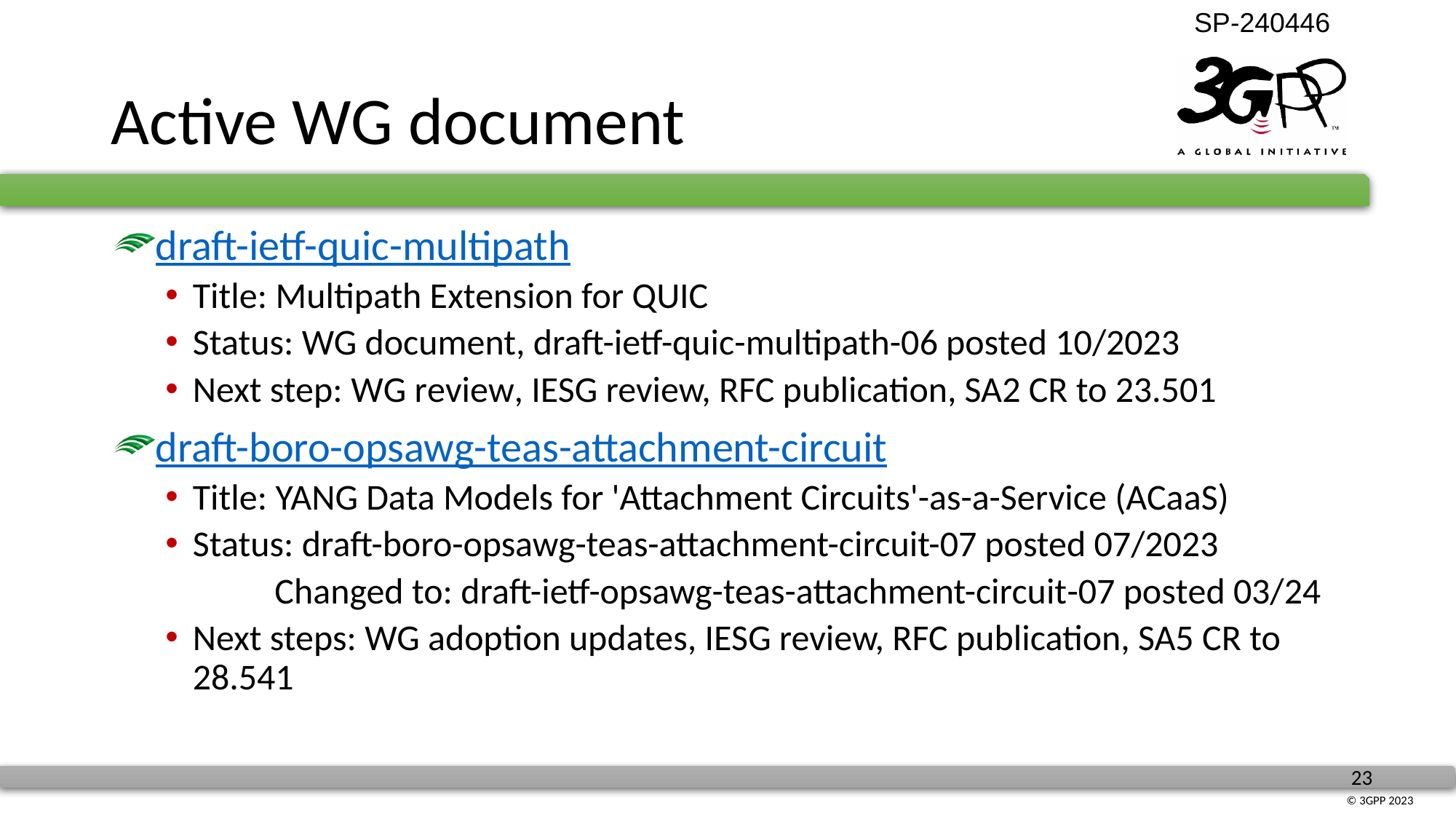

# Active WG document
draft-ietf-quic-multipath
Title: Multipath Extension for QUIC
Status: WG document, draft-ietf-quic-multipath-06 posted 10/2023
Next step: WG review, IESG review, RFC publication, SA2 CR to 23.501
draft-boro-opsawg-teas-attachment-circuit
Title: YANG Data Models for 'Attachment Circuits'-as-a-Service (ACaaS)
Status: draft-boro-opsawg-teas-attachment-circuit-07 posted 07/2023
	Changed to: draft-ietf-opsawg-teas-attachment-circuit-07 posted 03/24
Next steps: WG adoption updates, IESG review, RFC publication, SA5 CR to 28.541